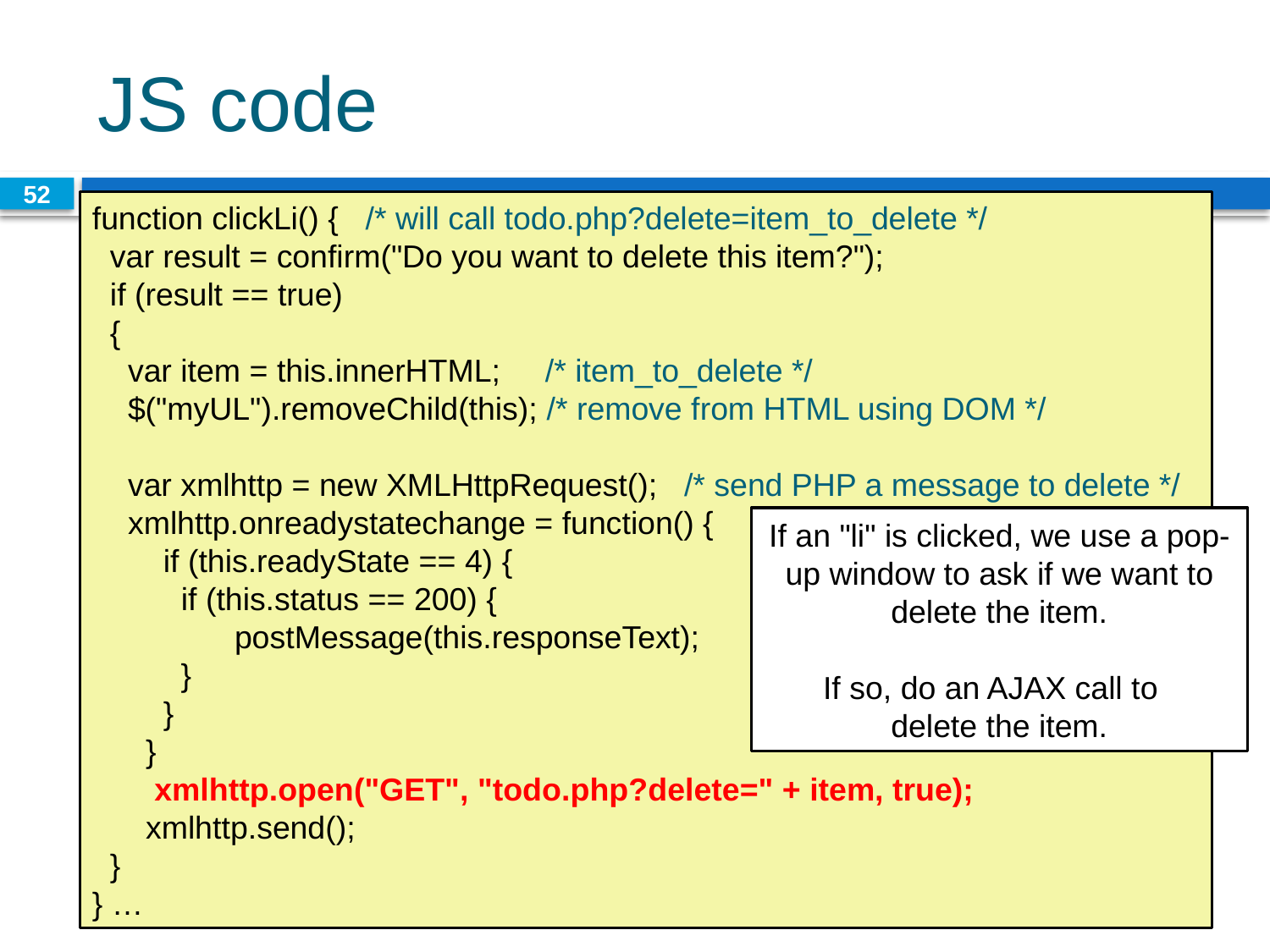

# JS code
52
function clickLi() {   /* will call todo.php?delete=item_to_delete */
  var result = confirm("Do you want to delete this item?");
  if (result == true)
  {
    var item = this.innerHTML;     /* item_to_delete */
    $("myUL").removeChild(this); /* remove from HTML using DOM */

    var xmlhttp = new XMLHttpRequest();   /* send PHP a message to delete */
    xmlhttp.onreadystatechange = function() {
        if (this.readyState == 4) {
          if (this.status == 200) {
                postMessage(this.responseText);
          }
        }
      }
       xmlhttp.open("GET", "todo.php?delete=" + item, true);
      xmlhttp.send();
  }
} …
If an "li" is clicked, we use a pop-up window to ask if we want to delete the item.

If so, do an AJAX call to
delete the item.
EECS1012